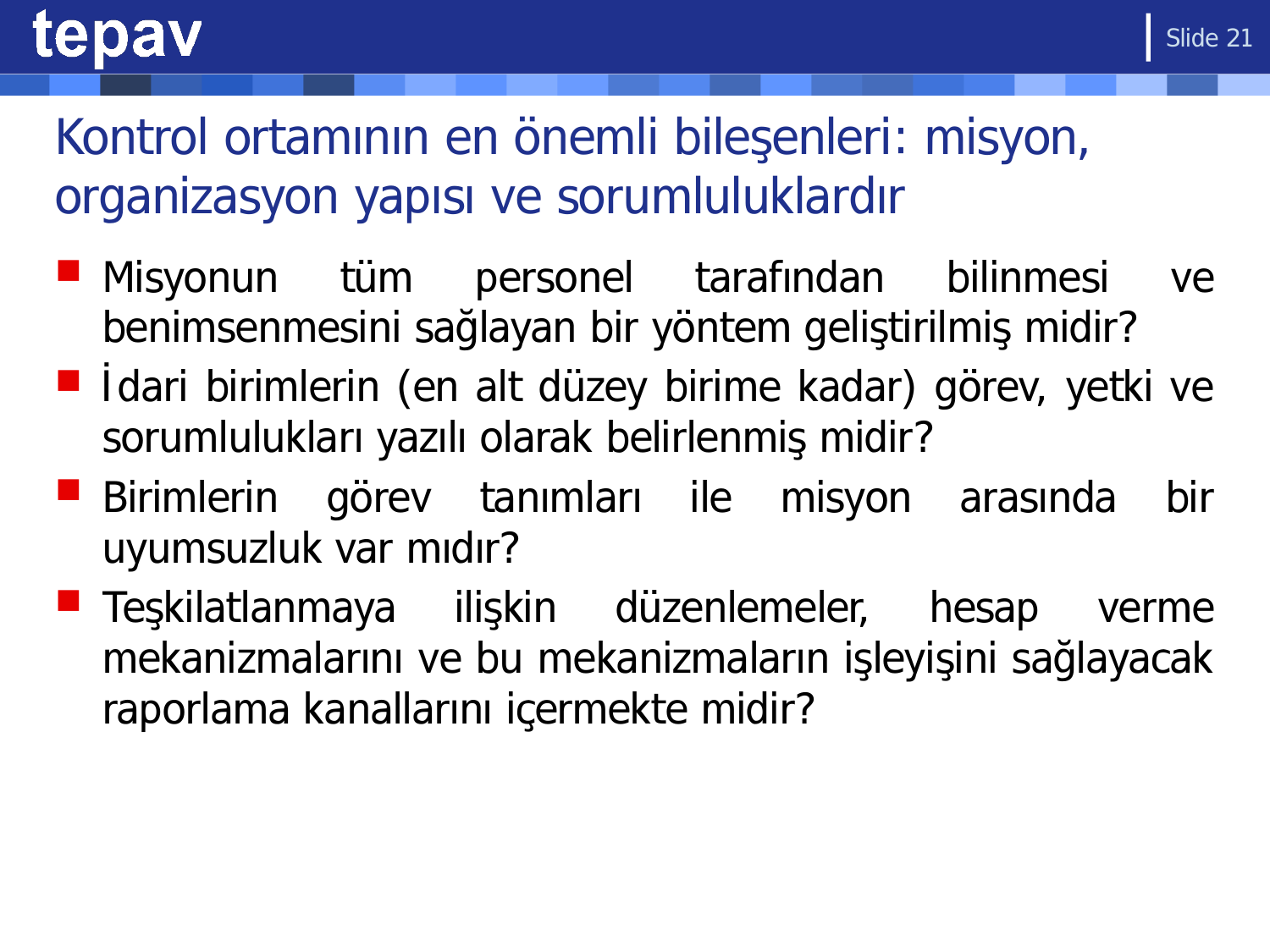

Slide 21
# Kontrol ortamının en önemli bileşenleri: misyon, organizasyon yapısı ve sorumluluklardır
Misyonun tüm personel tarafından bilinmesi ve benimsenmesini sağlayan bir yöntem geliştirilmiş midir?
İdari birimlerin (en alt düzey birime kadar) görev, yetki ve sorumlulukları yazılı olarak belirlenmiş midir?
Birimlerin görev tanımları ile misyon arasında bir uyumsuzluk var mıdır?
Teşkilatlanmaya ilişkin düzenlemeler, hesap verme mekanizmalarını ve bu mekanizmaların işleyişini sağlayacak raporlama kanallarını içermekte midir?